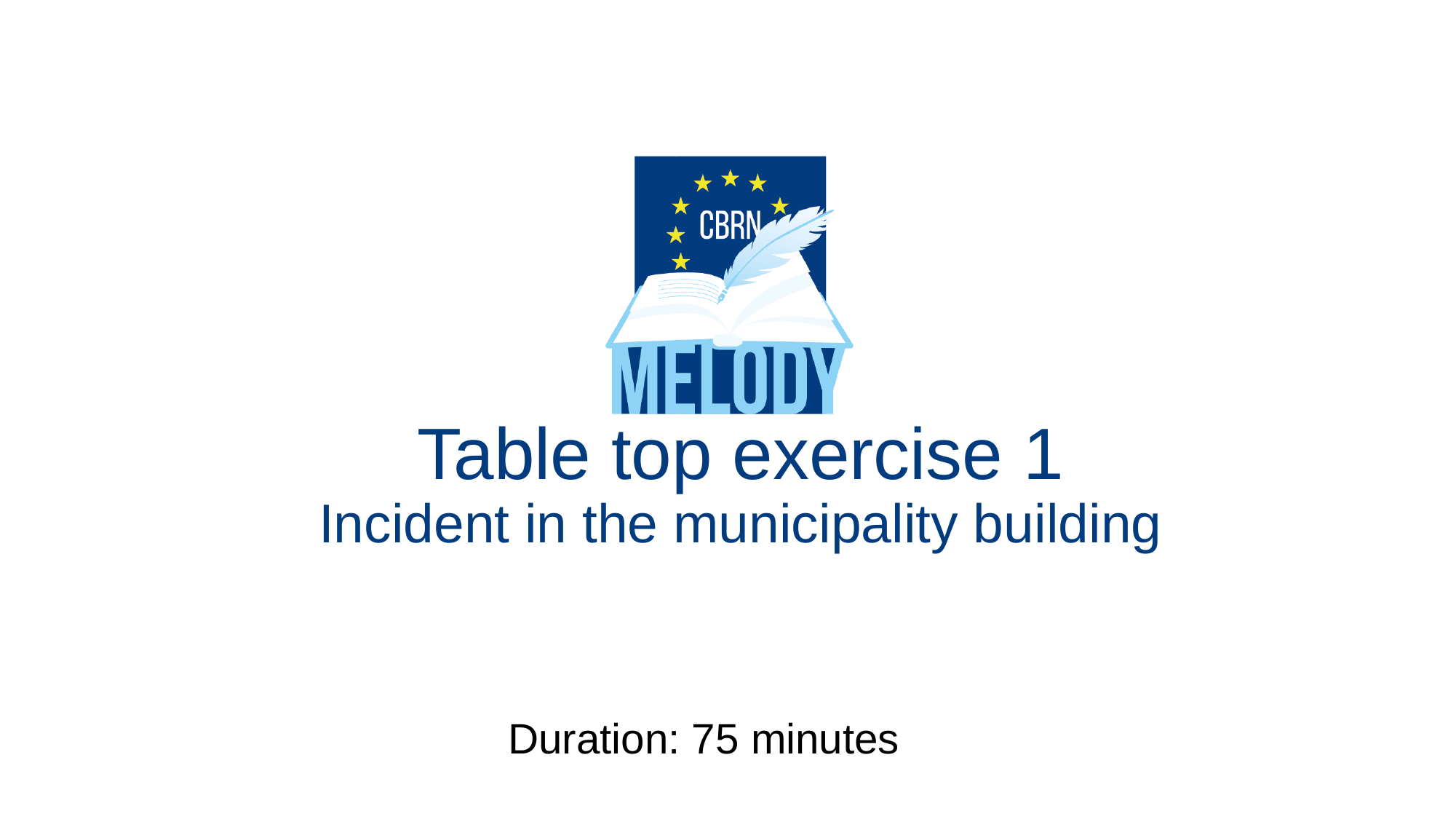

# Table top exercise 1 Incident in the municipality building
Duration: 75 minutes